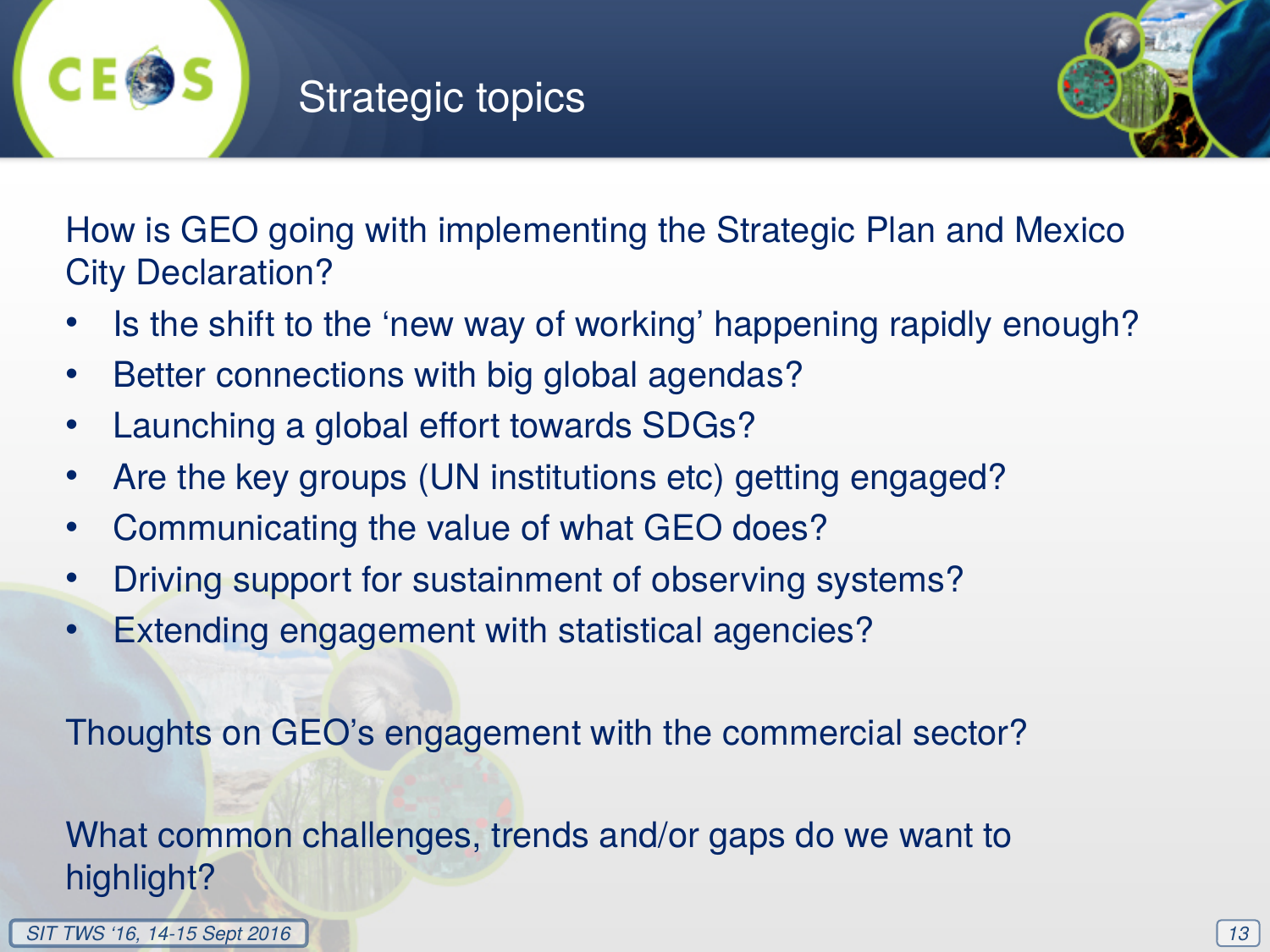

Strategic topics
How is GEO going with implementing the Strategic Plan and Mexico City Declaration?
Is the shift to the ‘new way of working’ happening rapidly enough?
Better connections with big global agendas?
Launching a global effort towards SDGs?
Are the key groups (UN institutions etc) getting engaged?
Communicating the value of what GEO does?
Driving support for sustainment of observing systems?
Extending engagement with statistical agencies?

Thoughts on GEO’s engagement with the commercial sector?

What common challenges, trends and/or gaps do we want to highlight?

13